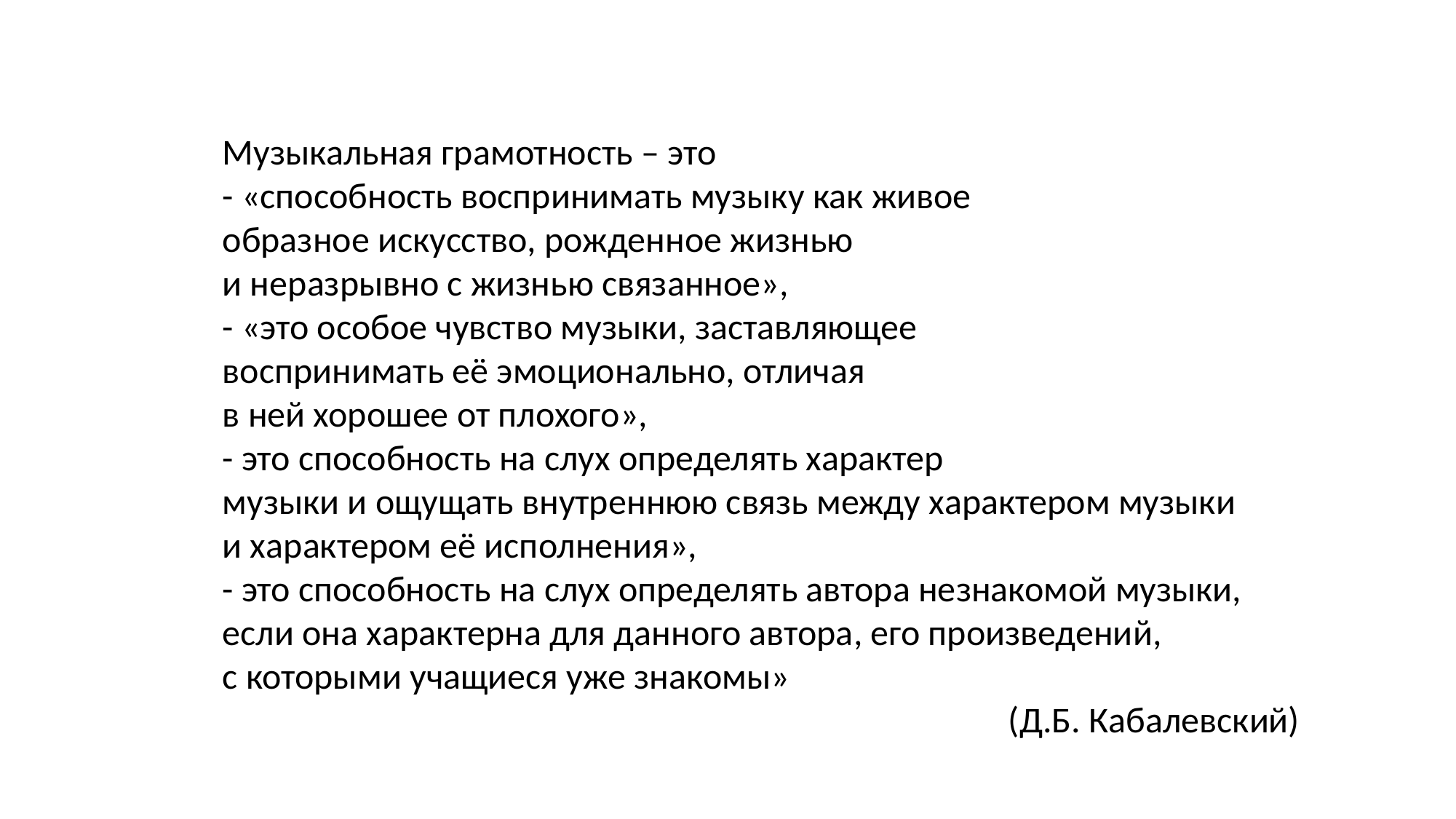

Музыкальная грамотность – это
- «способность воспринимать музыку как живое
образное искусство, рожденное жизнью
и неразрывно с жизнью связанное»,
- «это особое чувство музыки, заставляющее
воспринимать её эмоционально, отличая
в ней хорошее от плохого»,
- это способность на слух определять характер
музыки и ощущать внутреннюю связь между характером музыки
и характером её исполнения»,
- это способность на слух определять автора незнакомой музыки,
если она характерна для данного автора, его произведений,
с которыми учащиеся уже знакомы»
                                                                                                (Д.Б. Кабалевский)